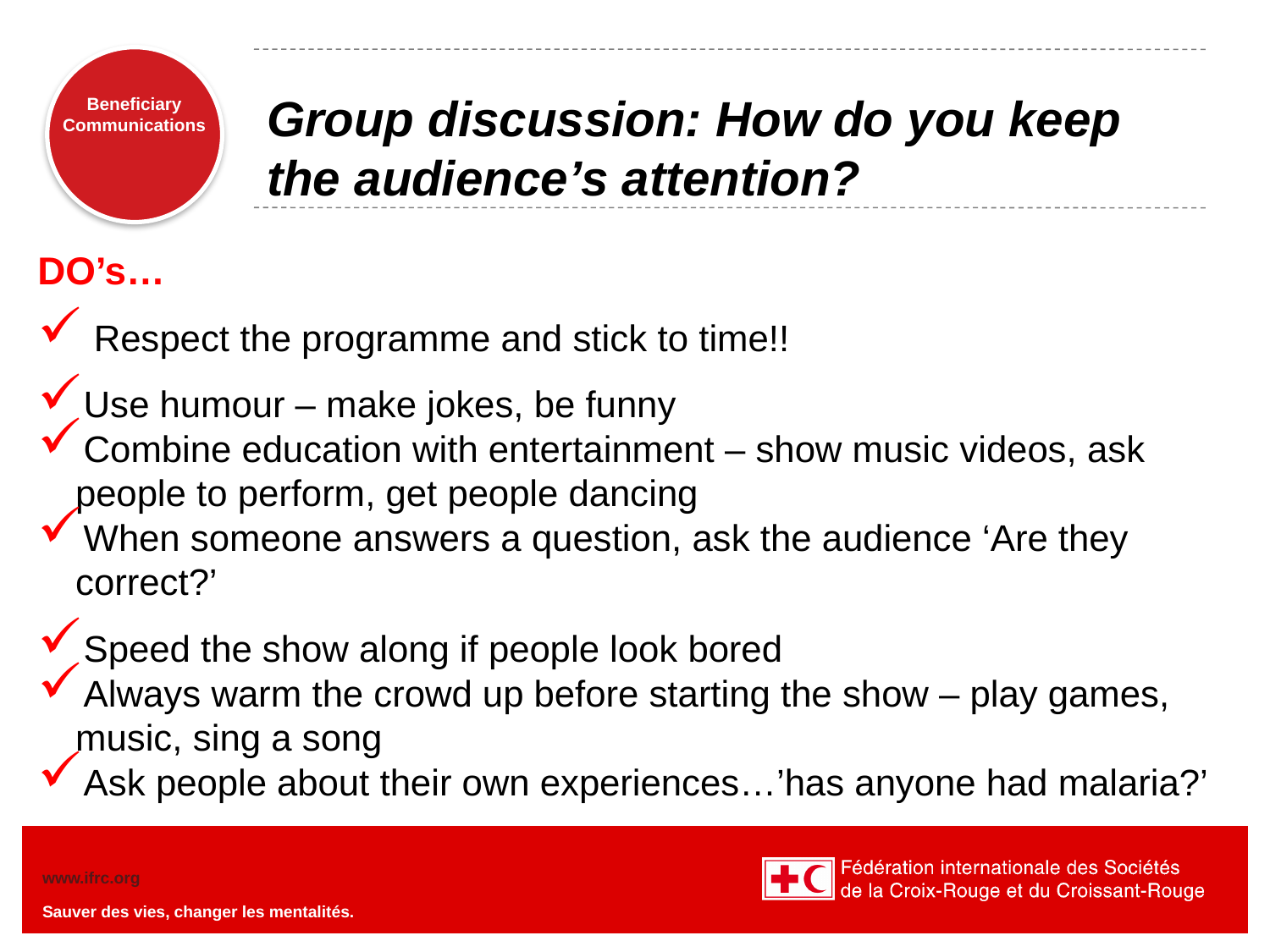

# Group discussion: How do you keep the audience’s attention?
DO’s…
 Respect the programme and stick to time!!
Use humour – make jokes, be funny
Combine education with entertainment – show music videos, ask people to perform, get people dancing
When someone answers a question, ask the audience ‘Are they correct?’
Speed the show along if people look bored
Always warm the crowd up before starting the show – play games, music, sing a song
Ask people about their own experiences…’has anyone had malaria?’